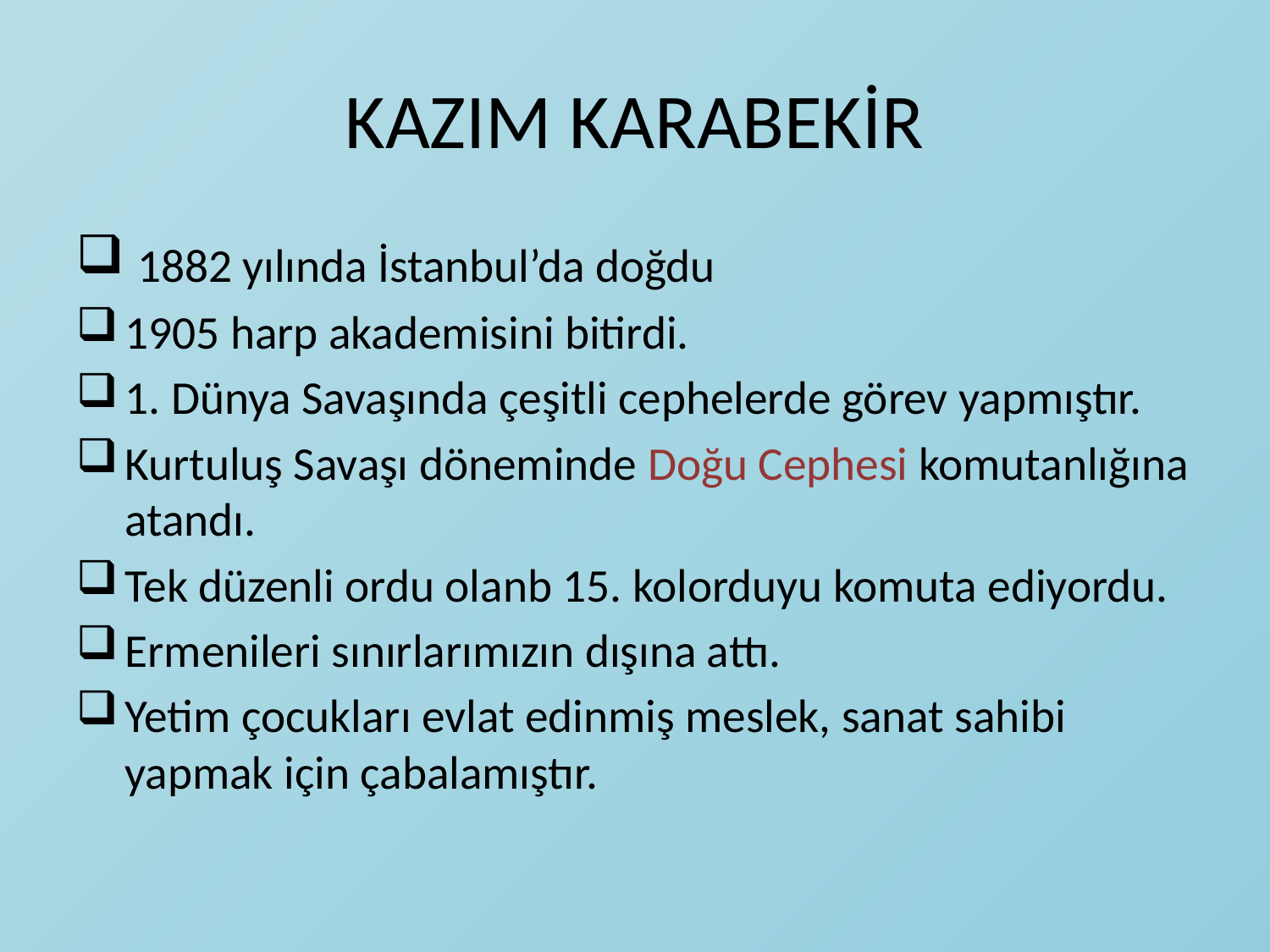

# KAZIM KARABEKİR
 1882 yılında İstanbul’da doğdu
1905 harp akademisini bitirdi.
1. Dünya Savaşında çeşitli cephelerde görev yapmıştır.
Kurtuluş Savaşı döneminde Doğu Cephesi komutanlığına atandı.
Tek düzenli ordu olanb 15. kolorduyu komuta ediyordu.
Ermenileri sınırlarımızın dışına attı.
Yetim çocukları evlat edinmiş meslek, sanat sahibi yapmak için çabalamıştır.